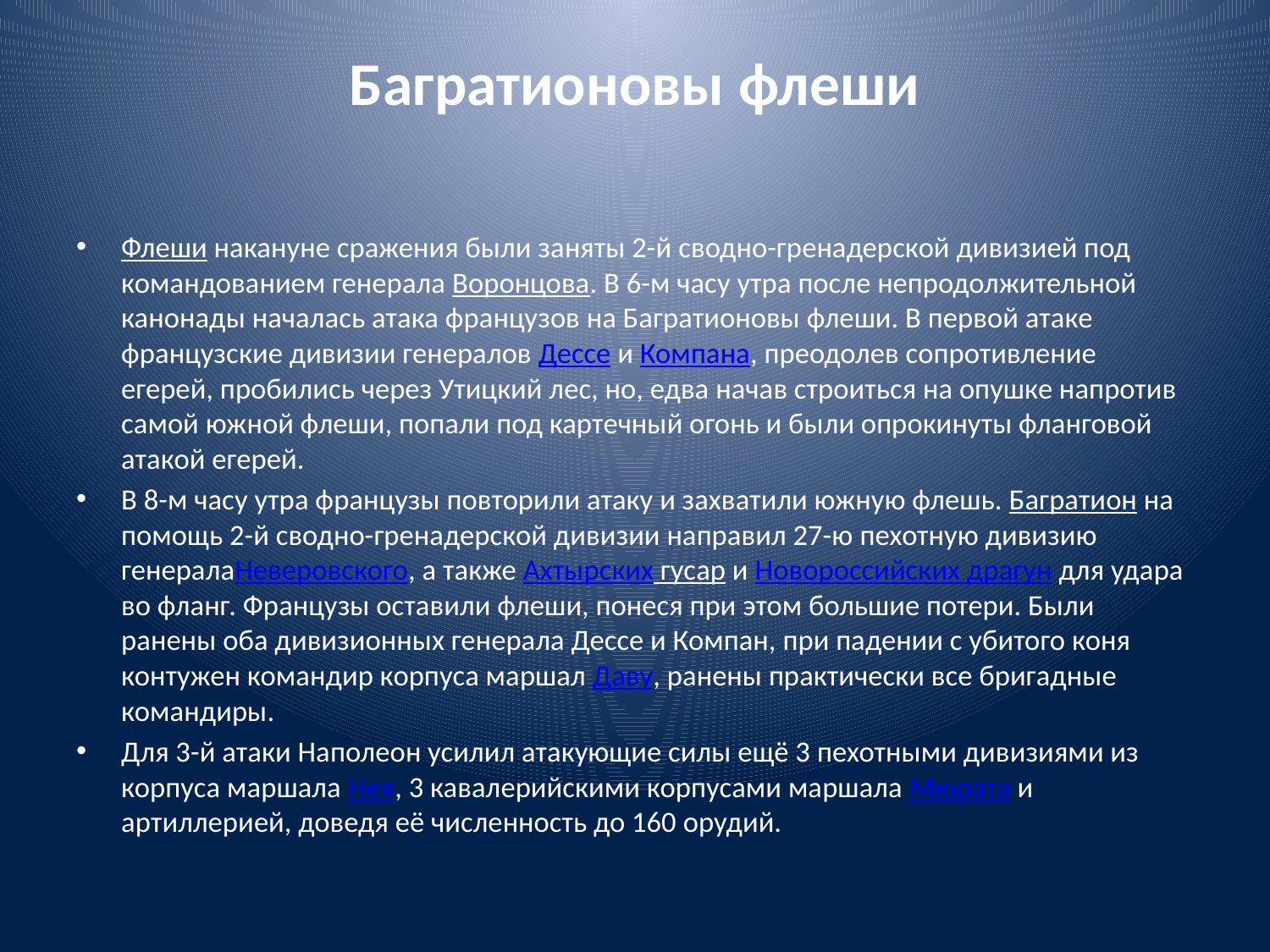

# Багратионовы флеши
Флеши накануне сражения были заняты 2-й сводно-гренадерской дивизией под командованием генерала Воронцова. В 6-м часу утра после непродолжительной канонады началась атака французов на Багратионовы флеши. В первой атаке французские дивизии генералов Дессе и Компана, преодолев сопротивление егерей, пробились через Утицкий лес, но, едва начав строиться на опушке напротив самой южной флеши, попали под картечный огонь и были опрокинуты фланговой атакой егерей.
В 8-м часу утра французы повторили атаку и захватили южную флешь. Багратион на помощь 2-й сводно-гренадерской дивизии направил 27-ю пехотную дивизию генералаНеверовского, а также Ахтырских гусар и Новороссийских драгун для удара во фланг. Французы оставили флеши, понеся при этом большие потери. Были ранены оба дивизионных генерала Дессе и Компан, при падении с убитого коня контужен командир корпуса маршал Даву, ранены практически все бригадные командиры.
Для 3-й атаки Наполеон усилил атакующие силы ещё 3 пехотными дивизиями из корпуса маршала Нея, 3 кавалерийскими корпусами маршала Мюрата и артиллерией, доведя её численность до 160 орудий.